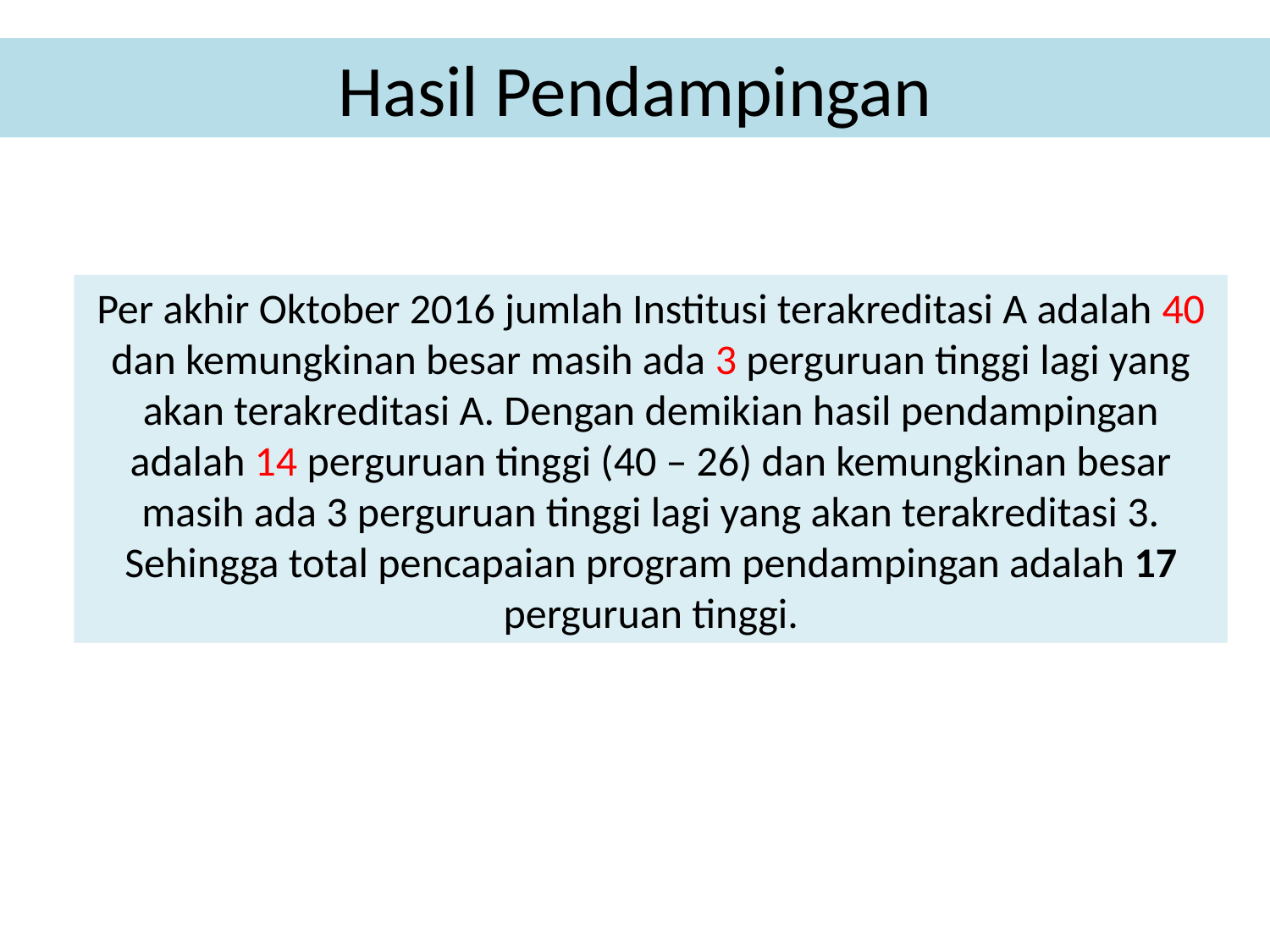

# Hasil Pendampingan
Per akhir Oktober 2016 jumlah Institusi terakreditasi A adalah 40 dan kemungkinan besar masih ada 3 perguruan tinggi lagi yang akan terakreditasi A. Dengan demikian hasil pendampingan adalah 14 perguruan tinggi (40 – 26) dan kemungkinan besar masih ada 3 perguruan tinggi lagi yang akan terakreditasi 3. Sehingga total pencapaian program pendampingan adalah 17 perguruan tinggi.